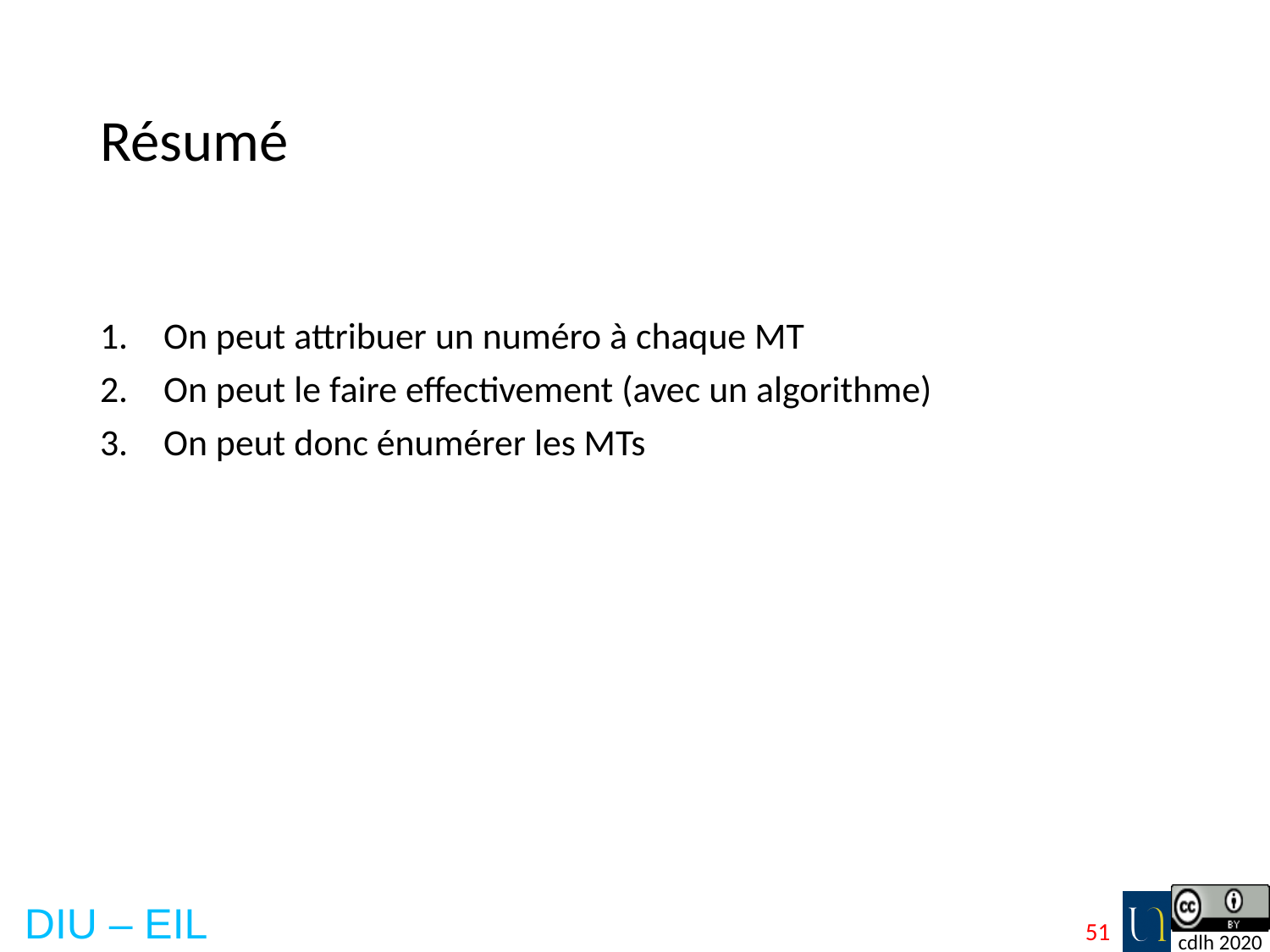

# Résumé

On peut attribuer un numéro à chaque MT
On peut le faire effectivement (avec un algorithme)
On peut donc énumérer les MTs
51